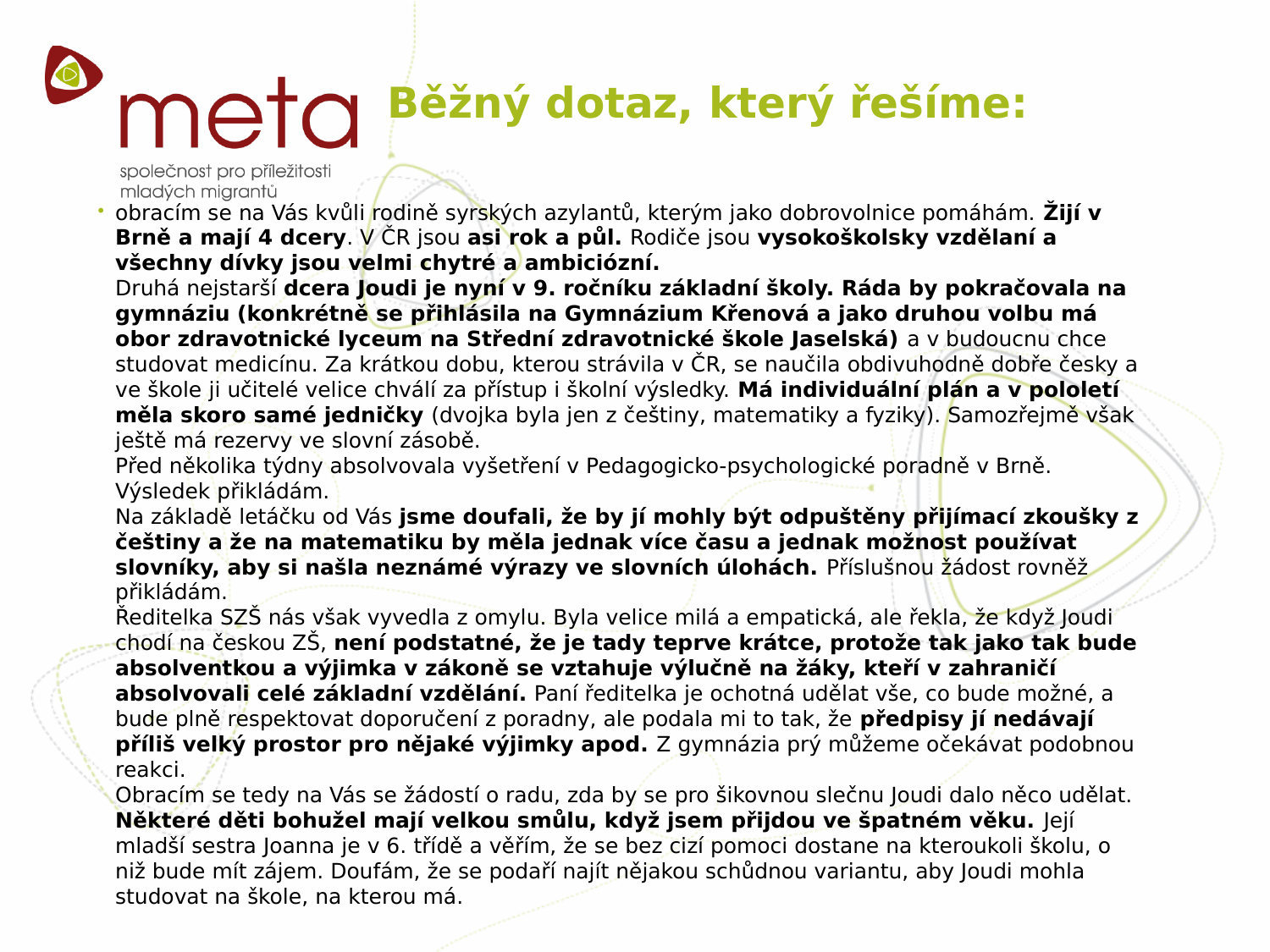

# Běžný dotaz, který řešíme:
obracím se na Vás kvůli rodině syrských azylantů, kterým jako dobrovolnice pomáhám. Žijí v Brně a mají 4 dcery. V ČR jsou asi rok a půl. Rodiče jsou vysokoškolsky vzdělaní a všechny dívky jsou velmi chytré a ambiciózní.
Druhá nejstarší dcera Joudi je nyní v 9. ročníku základní školy. Ráda by pokračovala na gymnáziu (konkrétně se přihlásila na Gymnázium Křenová a jako druhou volbu má obor zdravotnické lyceum na Střední zdravotnické škole Jaselská) a v budoucnu chce studovat medicínu. Za krátkou dobu, kterou strávila v ČR, se naučila obdivuhodně dobře česky a ve škole ji učitelé velice chválí za přístup i školní výsledky. Má individuální plán a v pololetí měla skoro samé jedničky (dvojka byla jen z češtiny, matematiky a fyziky). Samozřejmě však ještě má rezervy ve slovní zásobě.
Před několika týdny absolvovala vyšetření v Pedagogicko-psychologické poradně v Brně. Výsledek přikládám.
Na základě letáčku od Vás jsme doufali, že by jí mohly být odpuštěny přijímací zkoušky z češtiny a že na matematiku by měla jednak více času a jednak možnost používat slovníky, aby si našla neznámé výrazy ve slovních úlohách. Příslušnou žádost rovněž přikládám.
Ředitelka SZŠ nás však vyvedla z omylu. Byla velice milá a empatická, ale řekla, že když Joudi chodí na českou ZŠ, není podstatné, že je tady teprve krátce, protože tak jako tak bude absolventkou a výjimka v zákoně se vztahuje výlučně na žáky, kteří v zahraničí absolvovali celé základní vzdělání. Paní ředitelka je ochotná udělat vše, co bude možné, a bude plně respektovat doporučení z poradny, ale podala mi to tak, že předpisy jí nedávají příliš velký prostor pro nějaké výjimky apod. Z gymnázia prý můžeme očekávat podobnou reakci.
Obracím se tedy na Vás se žádostí o radu, zda by se pro šikovnou slečnu Joudi dalo něco udělat. Některé děti bohužel mají velkou smůlu, když jsem přijdou ve špatném věku. Její mladší sestra Joanna je v 6. třídě a věřím, že se bez cizí pomoci dostane na kteroukoli školu, o niž bude mít zájem. Doufám, že se podaří najít nějakou schůdnou variantu, aby Joudi mohla studovat na škole, na kterou má.